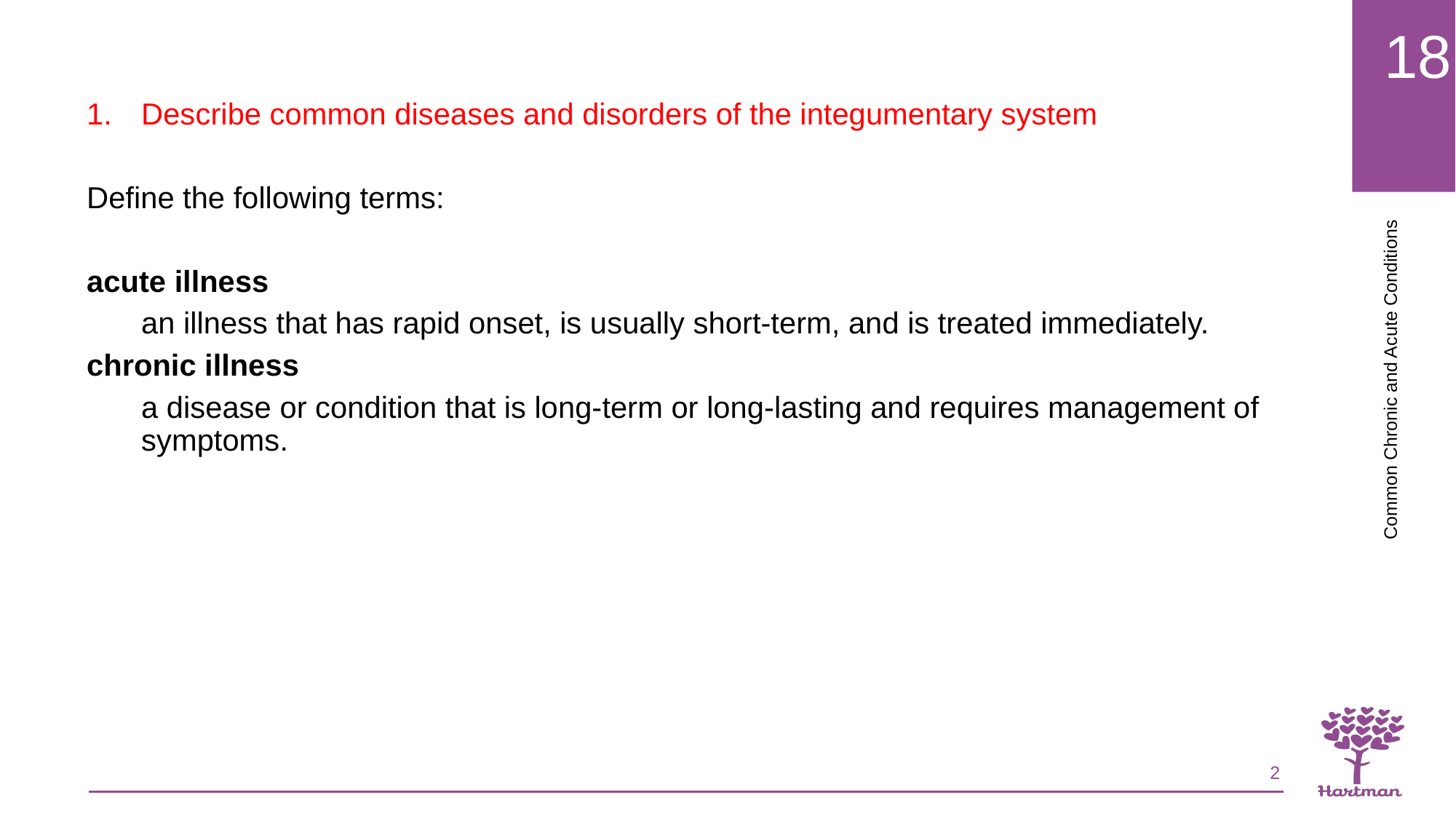

Describe common diseases and disorders of the integumentary system

Define the following terms:

acute illness
an illness that has rapid onset, is usually short-term, and is treated immediately.
chronic illness
a disease or condition that is long-term or long-lasting and requires management of symptoms.

2